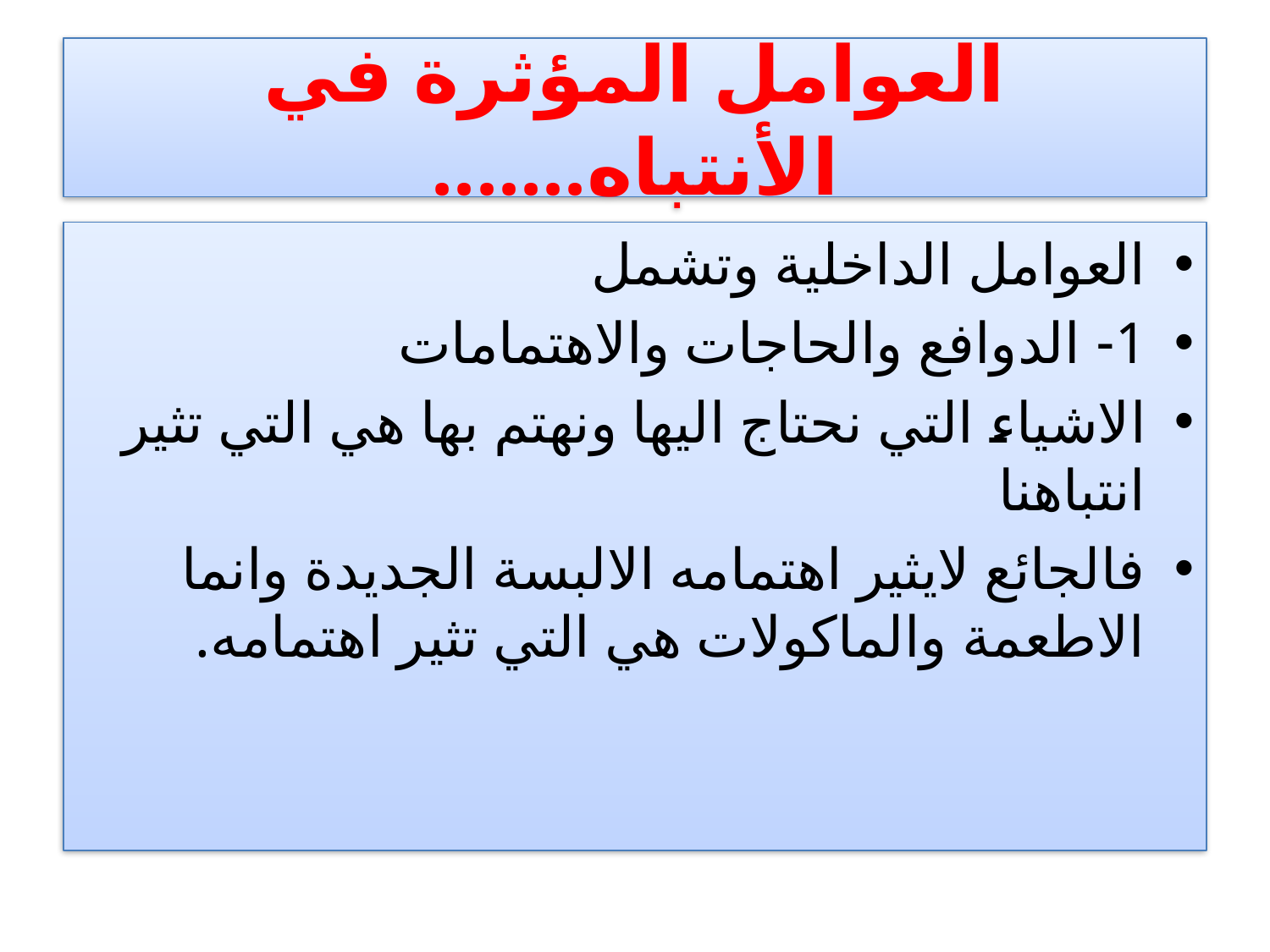

# العوامل المؤثرة في الأنتباه.......
العوامل الداخلية وتشمل
1- الدوافع والحاجات والاهتمامات
الاشياء التي نحتاج اليها ونهتم بها هي التي تثير انتباهنا
فالجائع لايثير اهتمامه الالبسة الجديدة وانما الاطعمة والماكولات هي التي تثير اهتمامه.